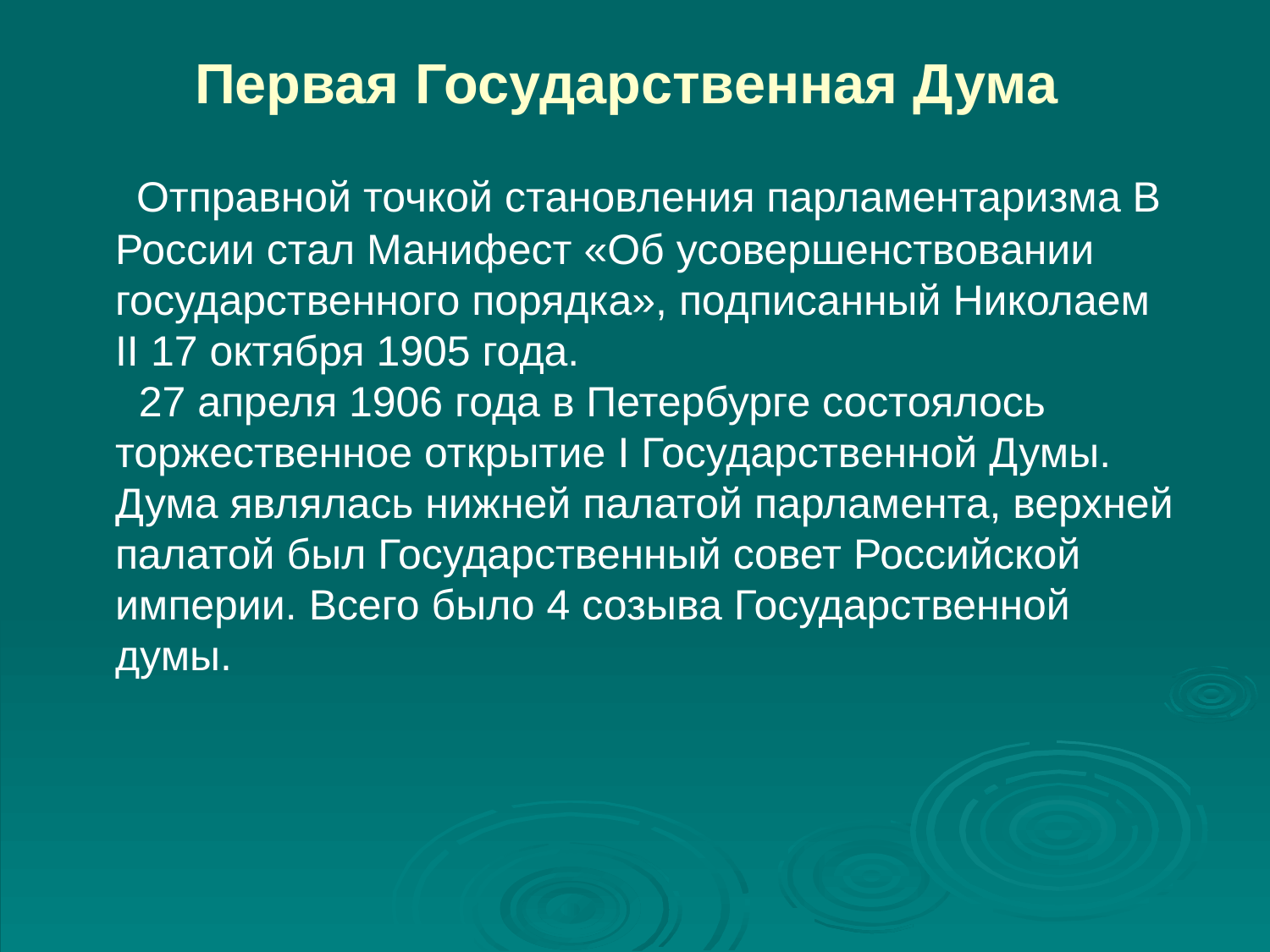

# Первая Государственная Дума
     Отправной точкой становления парламентаризма В России стал Манифест «Об усовершенствовании государственного порядка», подписанный Николаем II 17 октября 1905 года.
  27 апреля 1906 года в Петербурге состоялось торжественное открытие I Государственной Думы. Дума являлась нижней палатой парламента, верхней палатой был Государственный совет Российской империи. Всего было 4 созыва Государственной думы.